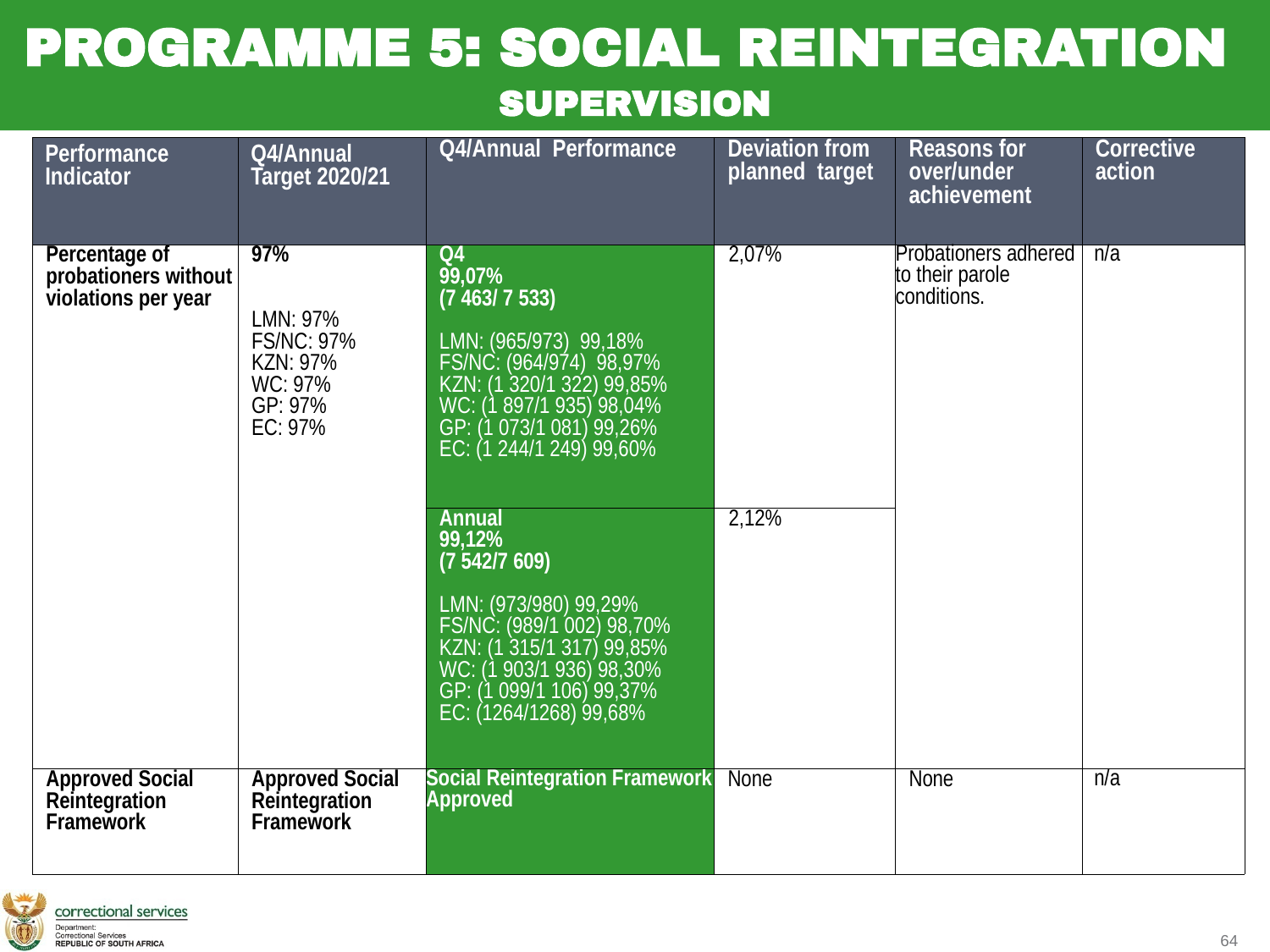

PROGRAMME 5: SOCIAL REINTEGRATION
SUPERVISION
| Performance Indicator | Q4/Annual Target 2020/21 | Q4/Annual Performance | Deviation from planned target | Reasons for over/under achievement | Corrective action |
| --- | --- | --- | --- | --- | --- |
| Percentage of probationers without violations per year | 97% LMN: 97% FS/NC: 97% KZN: 97% WC: 97% GP: 97% EC: 97% | Q4 99,07% (7 463/ 7 533) LMN: (965/973) 99,18% FS/NC: (964/974) 98,97% KZN: (1 320/1 322) 99,85% WC: (1 897/1 935) 98,04% GP: (1 073/1 081) 99,26% EC: (1 244/1 249) 99,60% | 2,07% | Probationers adhered to their parole conditions. | n/a |
|  |  | Annual 99,12% (7 542/7 609) LMN: (973/980) 99,29% FS/NC: (989/1 002) 98,70% KZN: (1 315/1 317) 99,85% WC: (1 903/1 936) 98,30% GP: (1 099/1 106) 99,37% EC: (1264/1268) 99,68% | 2,12% |  |  |
| Approved Social Reintegration Framework | Approved Social Reintegration Framework | Social Reintegration Framework Approved | None | None | n/a |